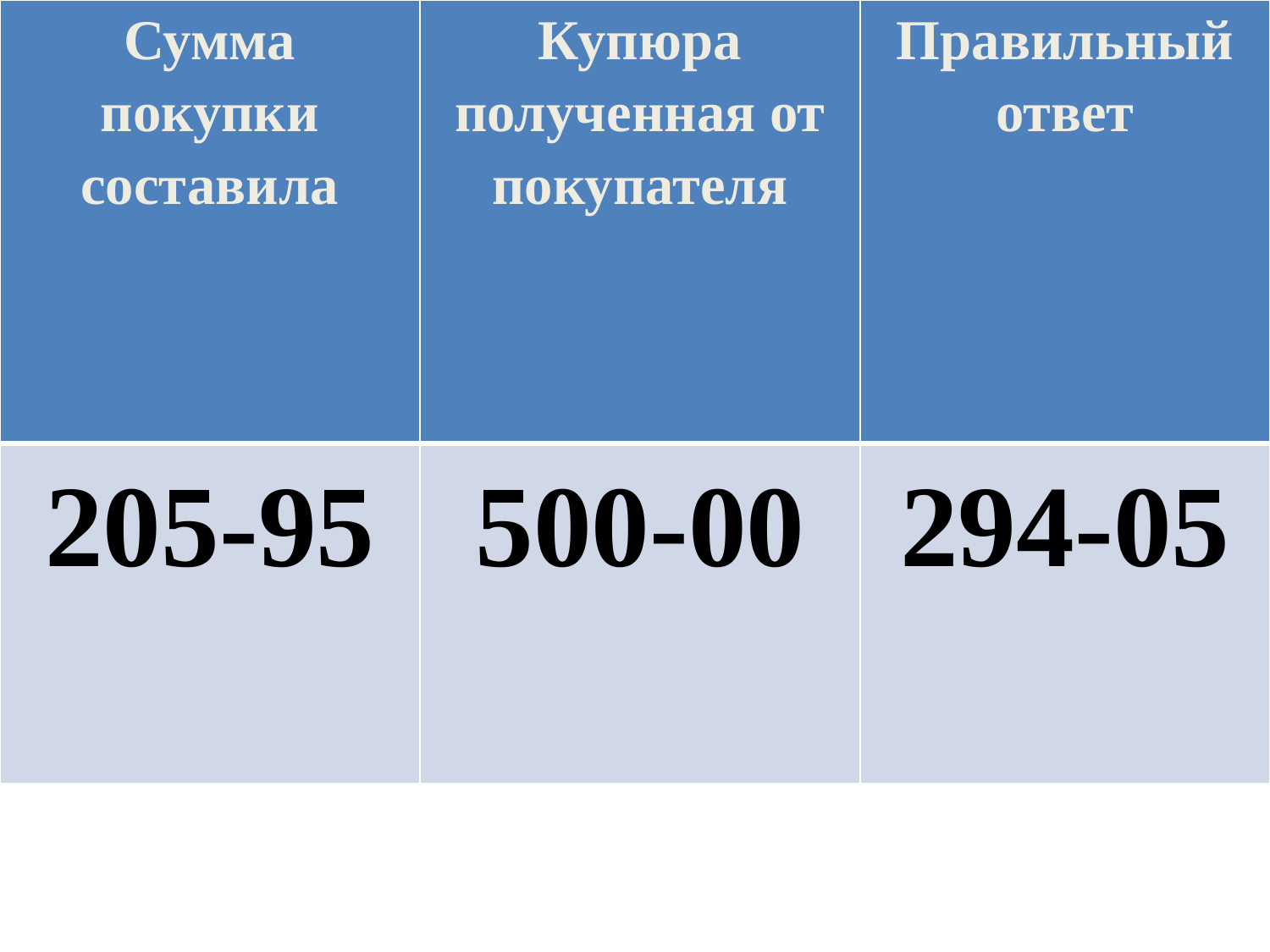

| Сумма покупки составила | Купюра полученная от покупателя | Правильный ответ |
| --- | --- | --- |
| 205-95 | 500-00 | 294-05 |
#